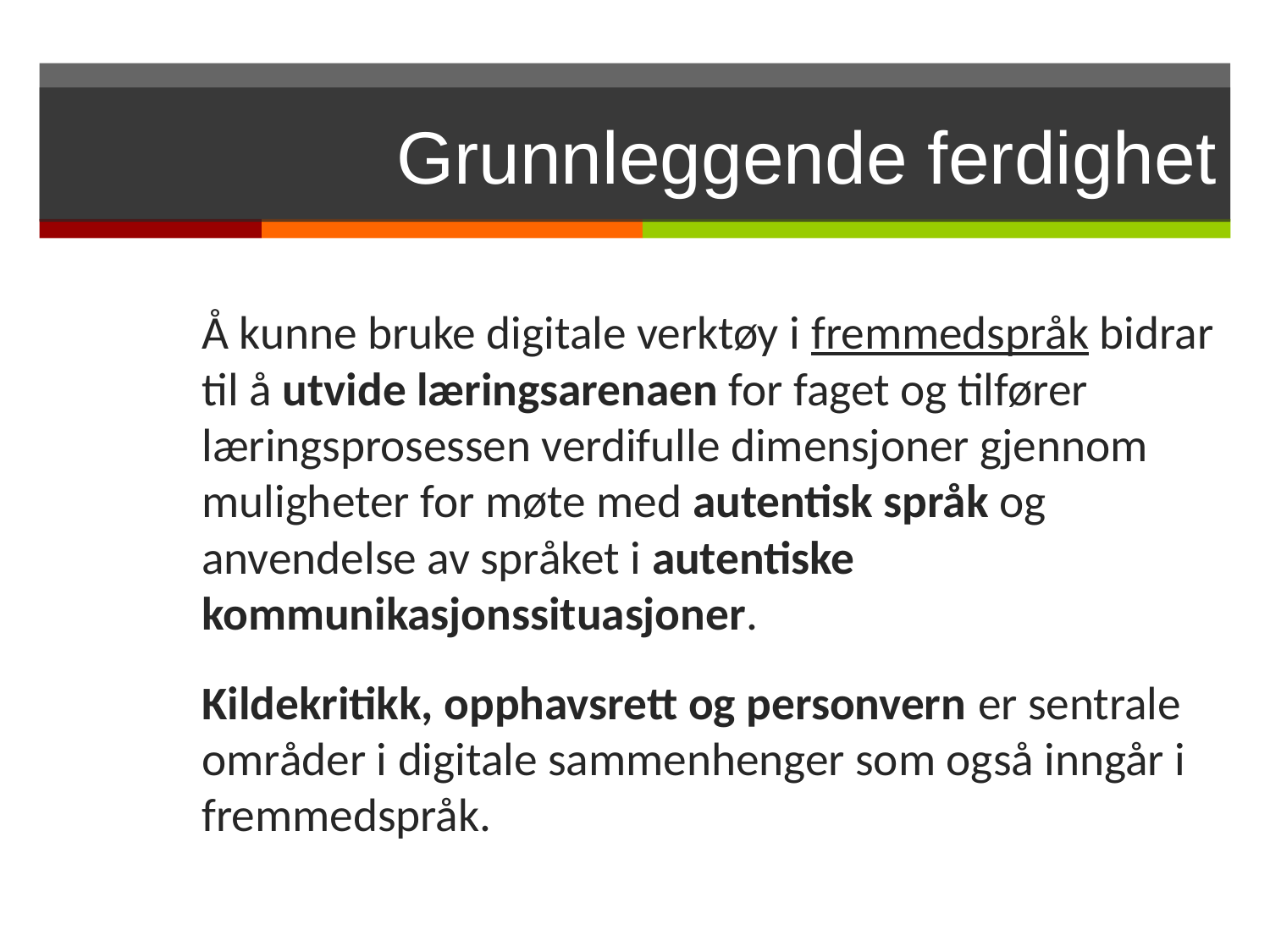

# Grunnleggende ferdighet
	Å kunne bruke digitale verktøy i fremmedspråk bidrar til å utvide læringsarenaen for faget og tilfører læringsprosessen verdifulle dimensjoner gjennom muligheter for møte med autentisk språk og anvendelse av språket i autentiske kommunikasjonssituasjoner.
	Kildekritikk, opphavsrett og personvern er sentrale områder i digitale sammenhenger som også inngår i fremmedspråk.